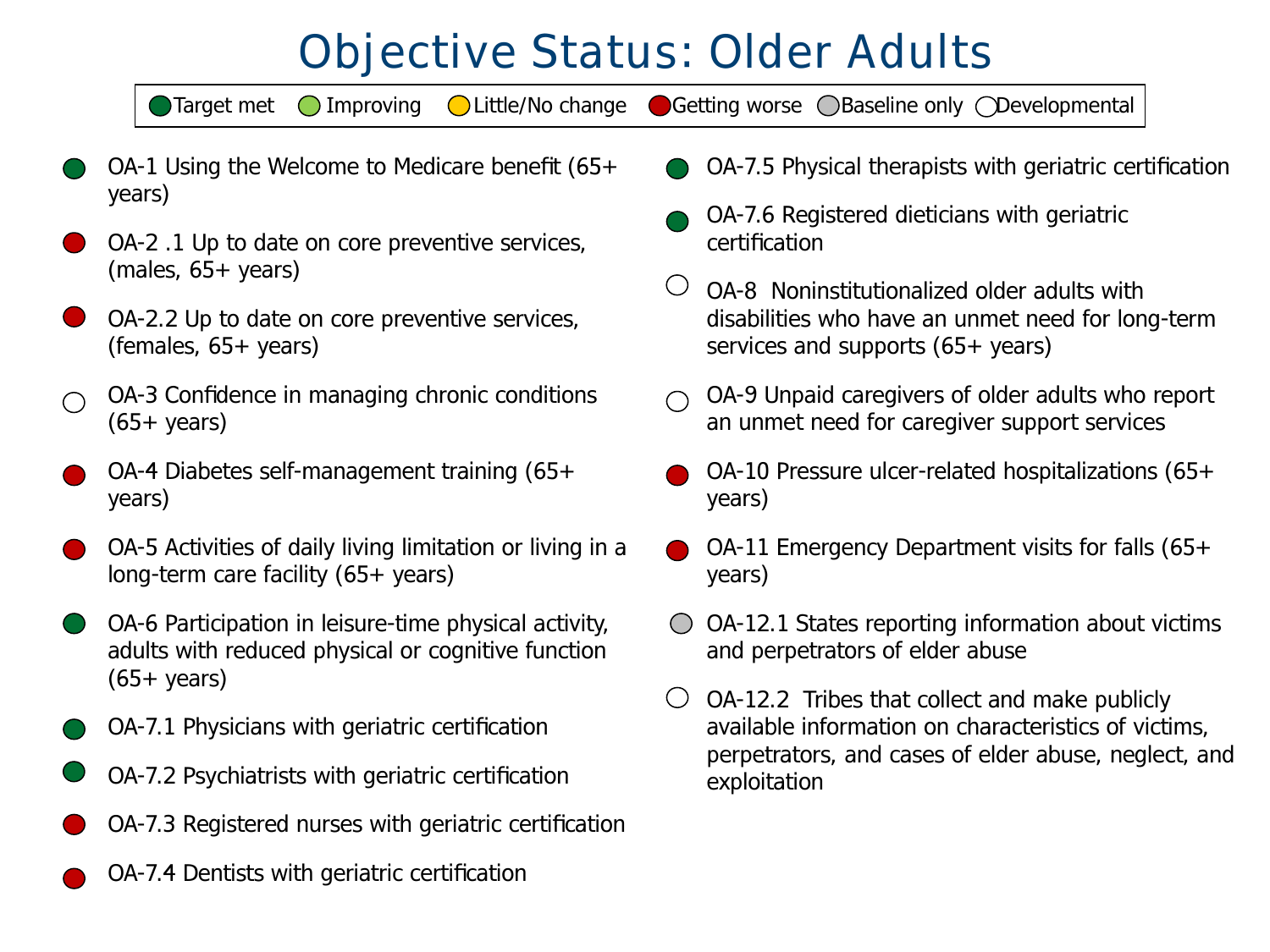

Objective Status: Older Adults

Target met        Improving        Little/No change       Getting worse      Baseline only     Developmental

OA-1 Using the Welcome to Medicare benefit (65+ years)
OA-2 .1 Up to date on core preventive services, (males, 65+ years)
OA-2.2 Up to date on core preventive services, (females, 65+ years)
OA-3 Confidence in managing chronic conditions (65+ years)
OA-4 Diabetes self-management training (65+ years)
OA-5 Activities of daily living limitation or living in a long-term care facility (65+ years)
OA-6 Participation in leisure-time physical activity, adults with reduced physical or cognitive function (65+ years)
OA-7.1 Physicians with geriatric certification
OA-7.2 Psychiatrists with geriatric certification
OA-7.3 Registered nurses with geriatric certification
OA-7.4 Dentists with geriatric certification
OA-7.5 Physical therapists with geriatric certification
OA-7.6 Registered dieticians with geriatric certification
OA-8  Noninstitutionalized older adults with disabilities who have an unmet need for long-term services and supports (65+ years)
OA-9 Unpaid caregivers of older adults who report an unmet need for caregiver support services
OA-10 Pressure ulcer-related hospitalizations (65+ years)
OA-11 Emergency Department visits for falls (65+ years)
OA-12.1 States reporting information about victims and perpetrators of elder abuse
OA-12.2  Tribes that collect and make publicly available information on characteristics of victims, perpetrators, and cases of elder abuse, neglect, and exploitation